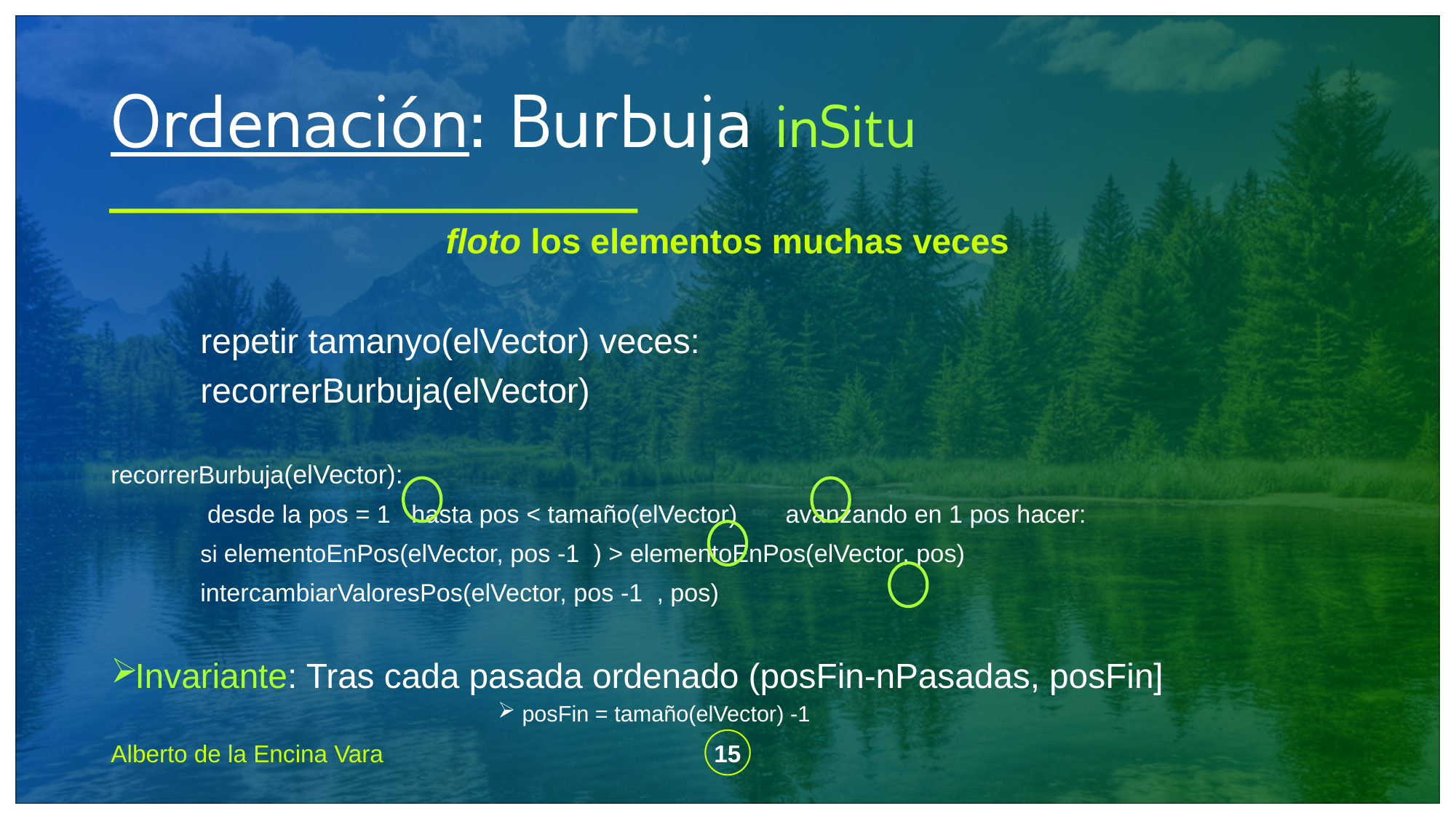

# Ordenación: Burbuja inSitu
floto los elementos muchas veces

	repetir tamanyo(elVector) veces:
		recorrerBurbuja(elVector)

recorrerBurbuja(elVector):
	 desde la pos = 1   hasta pos < tamaño(elVector)       avanzando en 1 pos hacer:
		si elementoEnPos(elVector, pos -1  ) > elementoEnPos(elVector, pos)
			intercambiarValoresPos(elVector, pos -1  , pos)

Invariante: Tras cada pasada ordenado (posFin-nPasadas, posFin]
posFin = tamaño(elVector) -1

Alberto de la Encina Vara
15